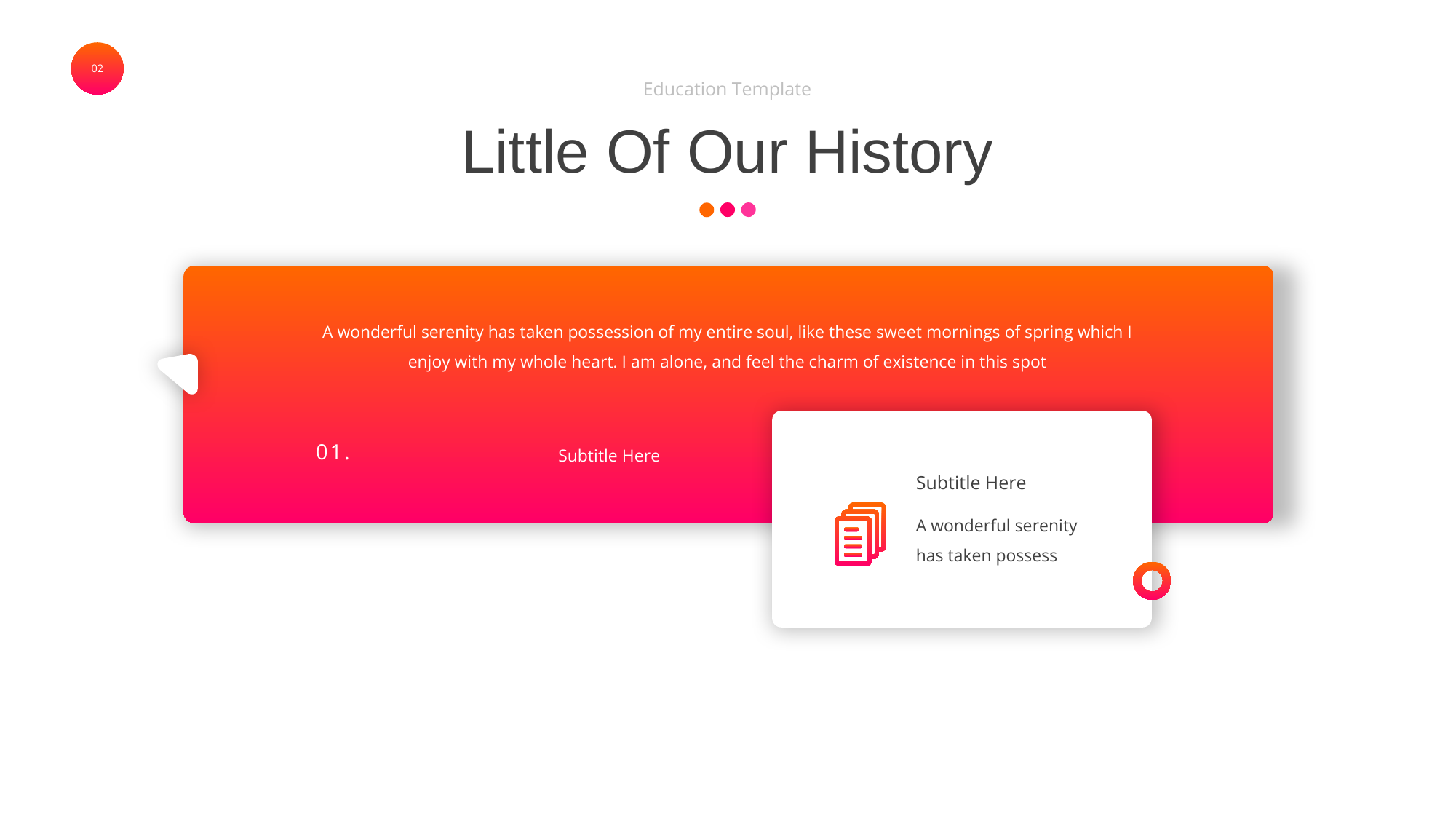

02
Education Template
Little Of Our History

A wonderful serenity has taken possession of my entire soul, like these sweet mornings of spring which I enjoy with my whole heart. I am alone, and feel the charm of existence in this spot

Subtitle Here
01.
Subtitle Here
A wonderful serenity has taken possess